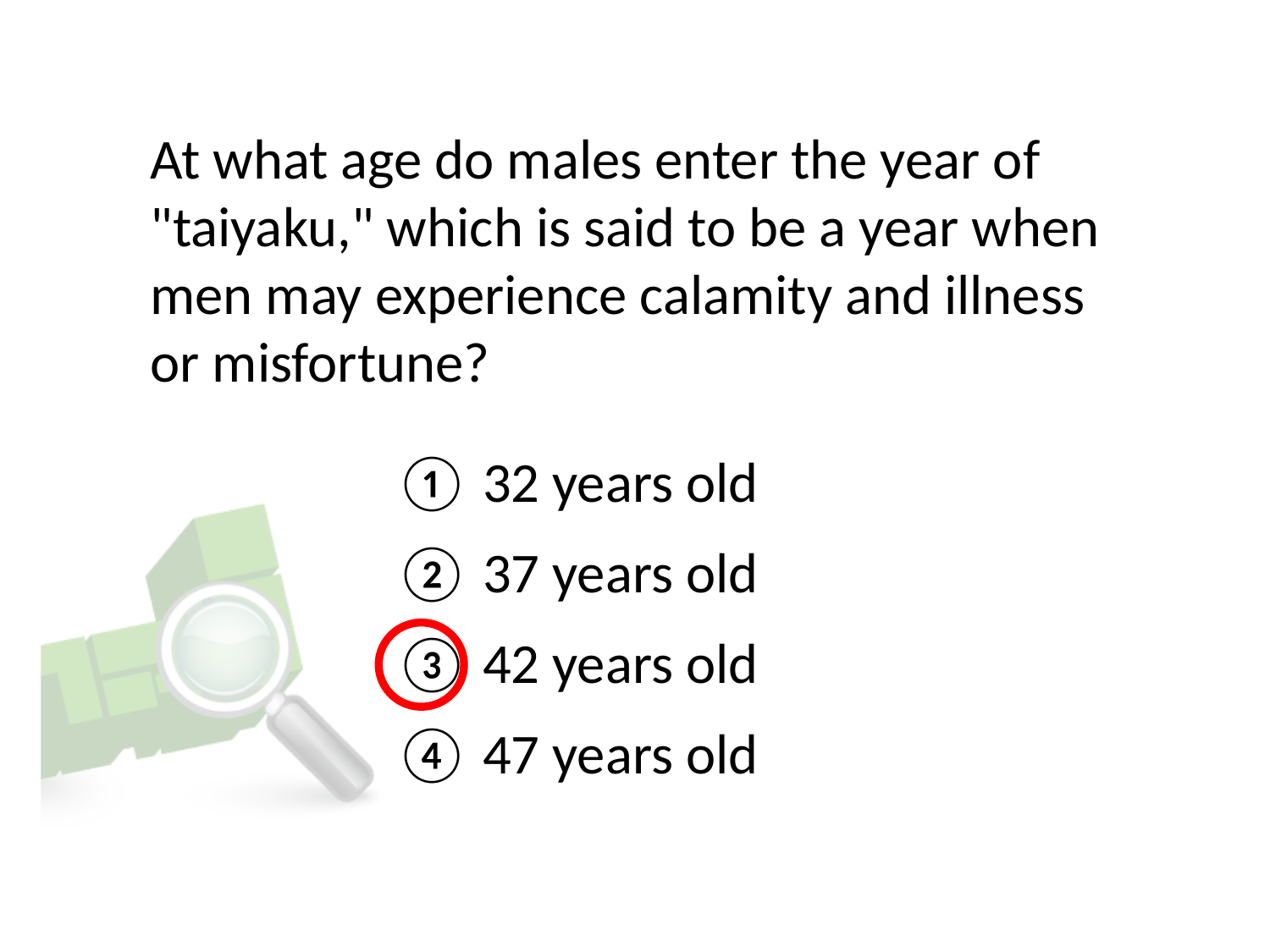

# At what age do males enter the year of "taiyaku," which is said to be a year when men may experience calamity and illness or misfortune?
① 32 years old
② 37 years old
③ 42 years old
④ 47 years old